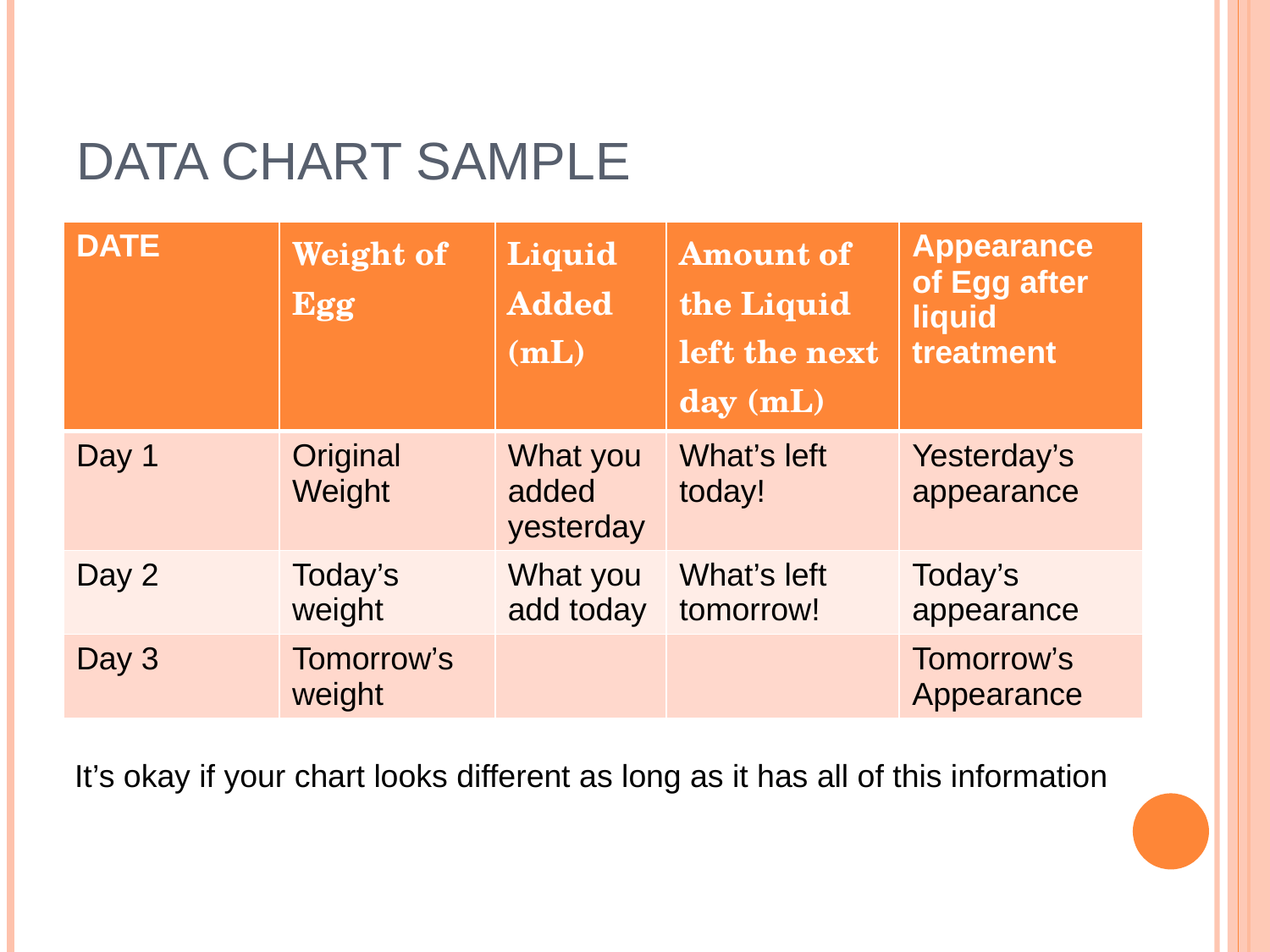

# Data Chart Sample
| DATE | Weight of Egg | Liquid Added (mL) | Amount of the Liquid left the next day (mL) | Appearance of Egg after liquid treatment |
| --- | --- | --- | --- | --- |
| Day 1 | Original Weight | What you added yesterday | What’s left today! | Yesterday’s appearance |
| Day 2 | Today’s weight | What you add today | What’s left tomorrow! | Today’s appearance |
| Day 3 | Tomorrow’s weight |  |  | Tomorrow’s Appearance |
It’s okay if your chart looks different as long as it has all of this information